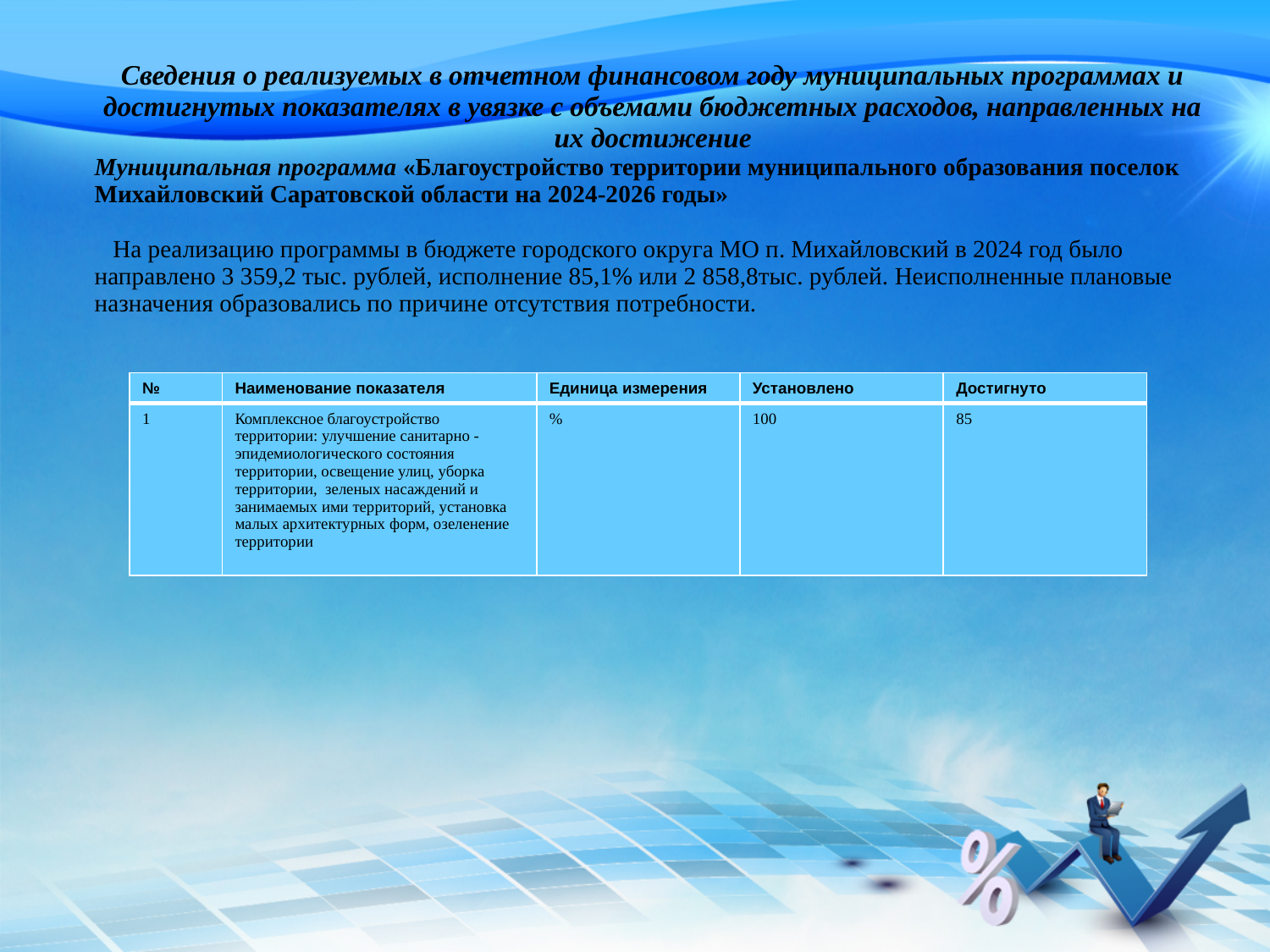

| Сведения о реализуемых в отчетном финансовом году муниципальных программах и достигнутых показателях в увязке с объемами бюджетных расходов, направленных на их достижение Муниципальная программа «Благоустройство территории муниципального образования поселок Михайловский Саратовской области на 2024-2026 годы» На реализацию программы в бюджете городского округа МО п. Михайловский в 2024 год было направлено 3 359,2 тыс. рублей, исполнение 85,1% или 2 858,8тыс. рублей. Неисполненные плановые назначения образовались по причине отсутствия потребности. |
| --- |
| № | Наименование показателя | Единица измерения | Установлено | Достигнуто |
| --- | --- | --- | --- | --- |
| 1 | Комплексное благоустройство территории: улучшение санитарно - эпидемиологического состояния территории, освещение улиц, уборка территории, зеленых насаждений и занимаемых ими территорий, установка малых архитектурных форм, озеленение территории | % | 100 | 85 |